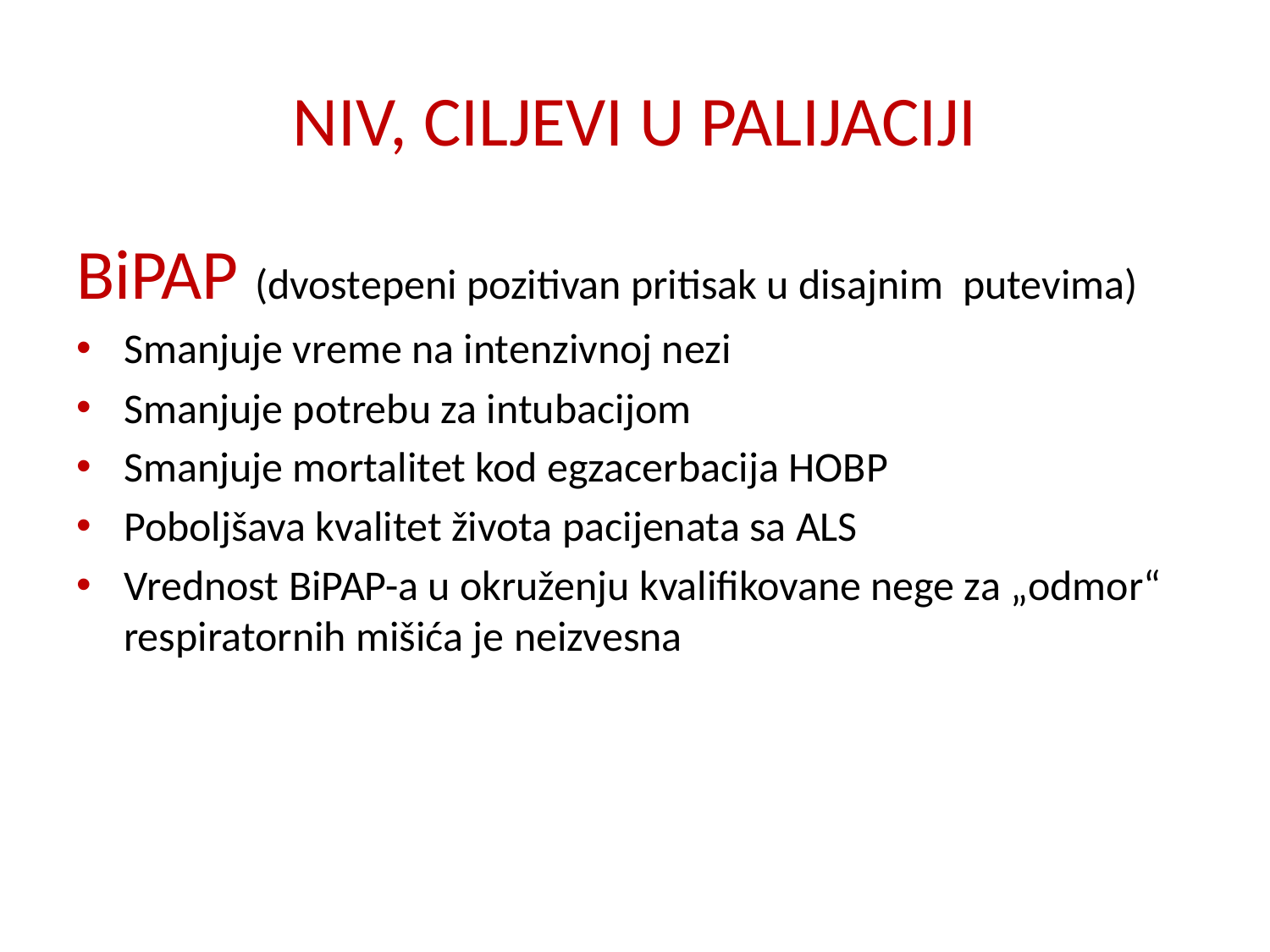

# NIV, CILJEVI U PALIJACIJI
BiPAP (dvostepeni pozitivan pritisak u disajnim  putevima)
Smanjuje vreme na intenzivnoj nezi
Smanjuje potrebu za intubacijom
Smanjuje mortalitet kod egzacerbacija HOBP
Poboljšava kvalitet života pacijenata sa ALS
Vrednost BiPAP-a u okruženju kvalifikovane nege za „odmor“ respiratornih mišića je neizvesna